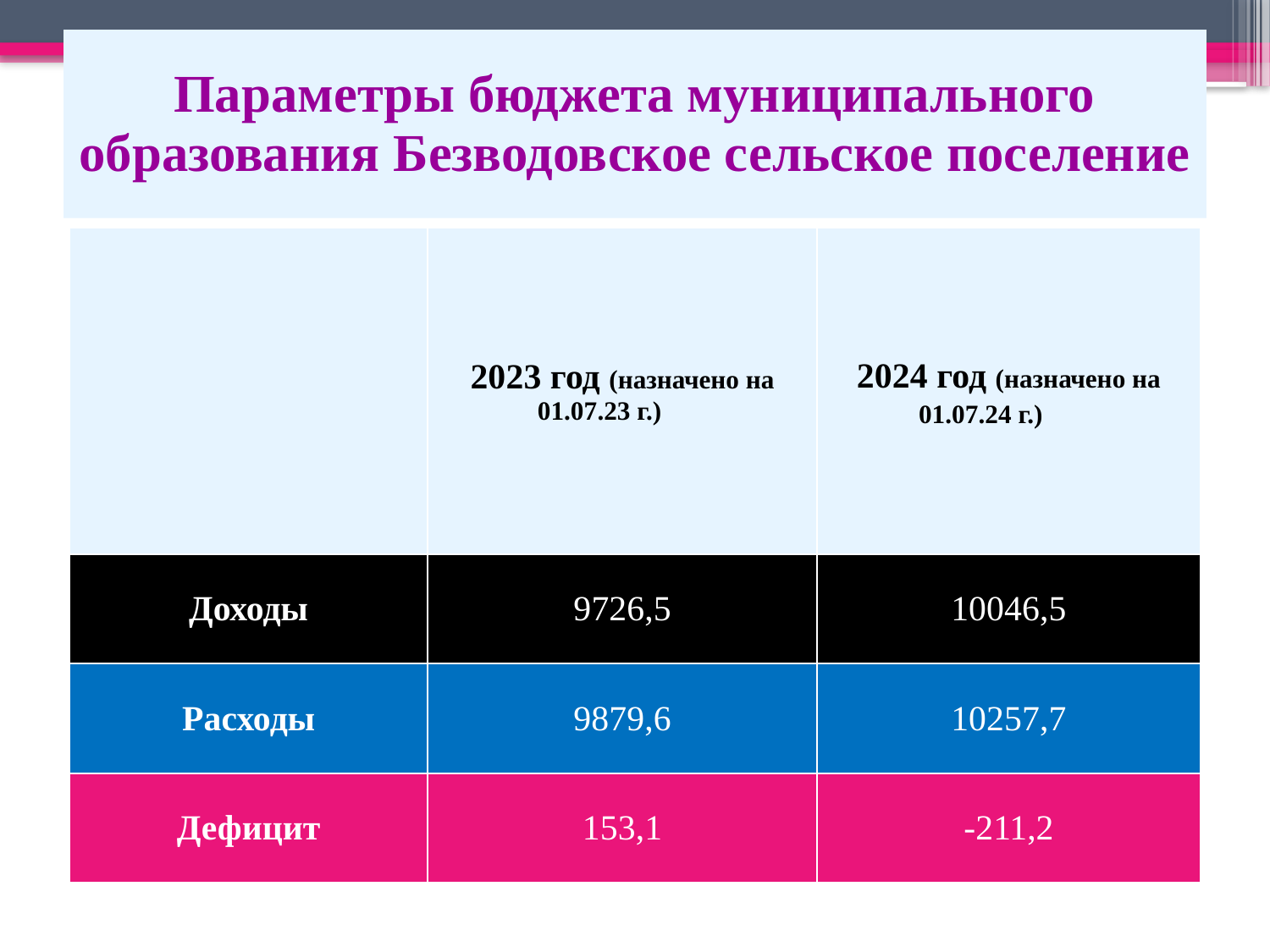

# Параметры бюджета муниципального образования Безводовское сельское поселение
|  | 2023 год (назначено на 01.07.23 г.) | 2024 год (назначено на 01.07.24 г.) |
| --- | --- | --- |
| Доходы | 9726,5 | 10046,5 |
| Расходы | 9879,6 | 10257,7 |
| Дефицит | 153,1 | -211,2 |